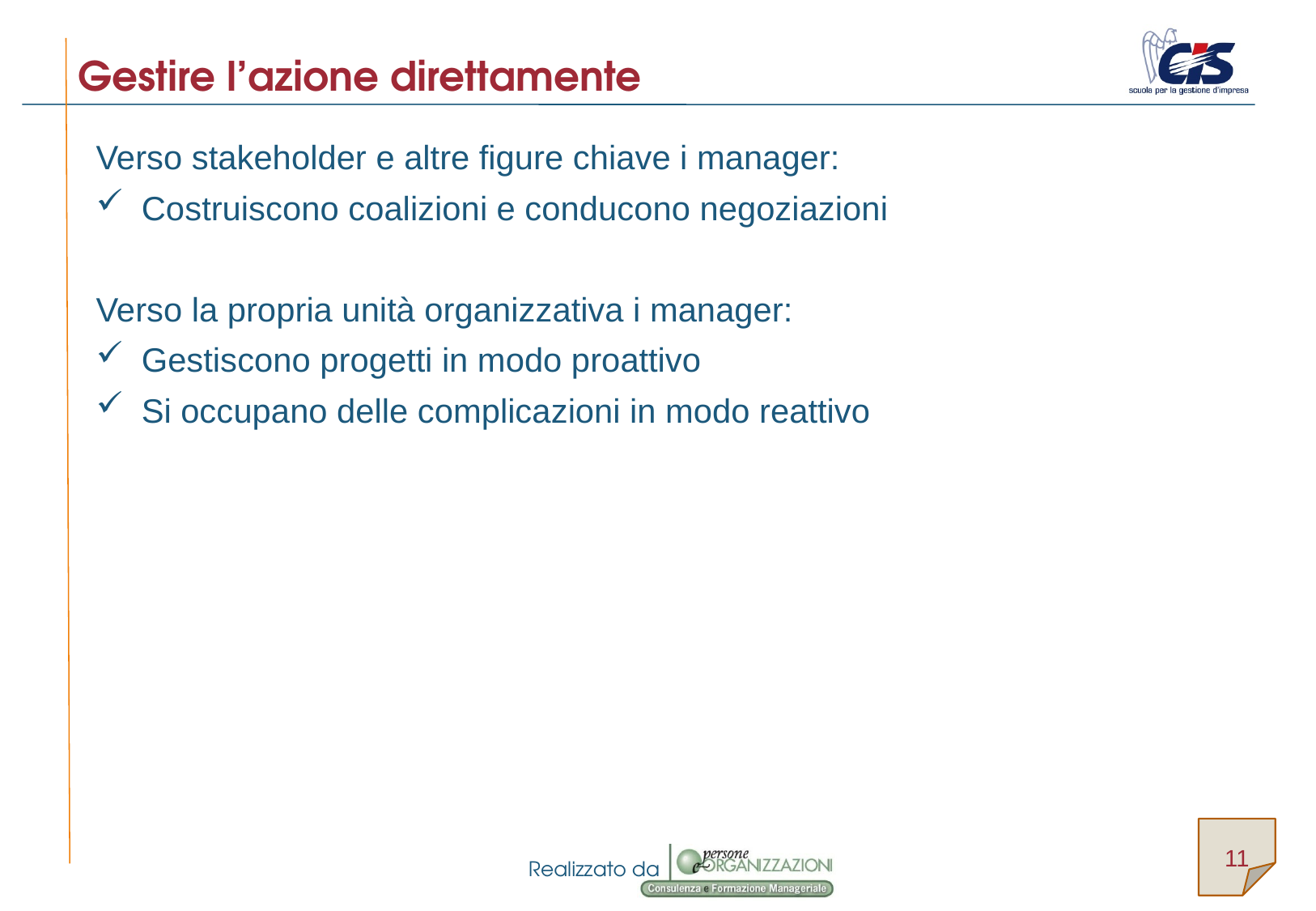

# Gestire l’azione direttamente
Verso stakeholder e altre figure chiave i manager:
Costruiscono coalizioni e conducono negoziazioni

Verso la propria unità organizzativa i manager:
Gestiscono progetti in modo proattivo
Si occupano delle complicazioni in modo reattivo

11